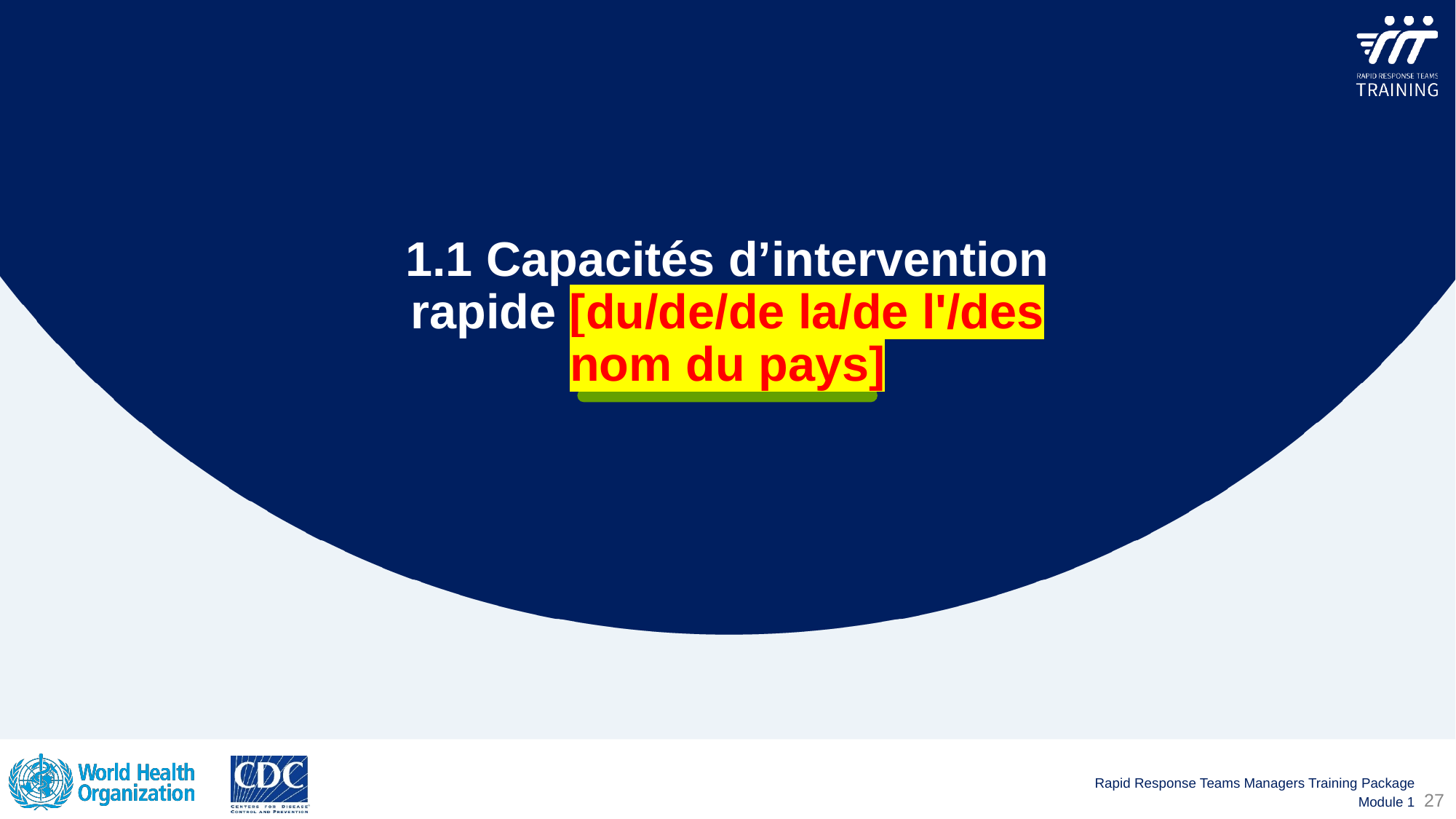

1.1 Capacités dʼintervention rapide [du/de/de la/de l'/des nom du pays]
27